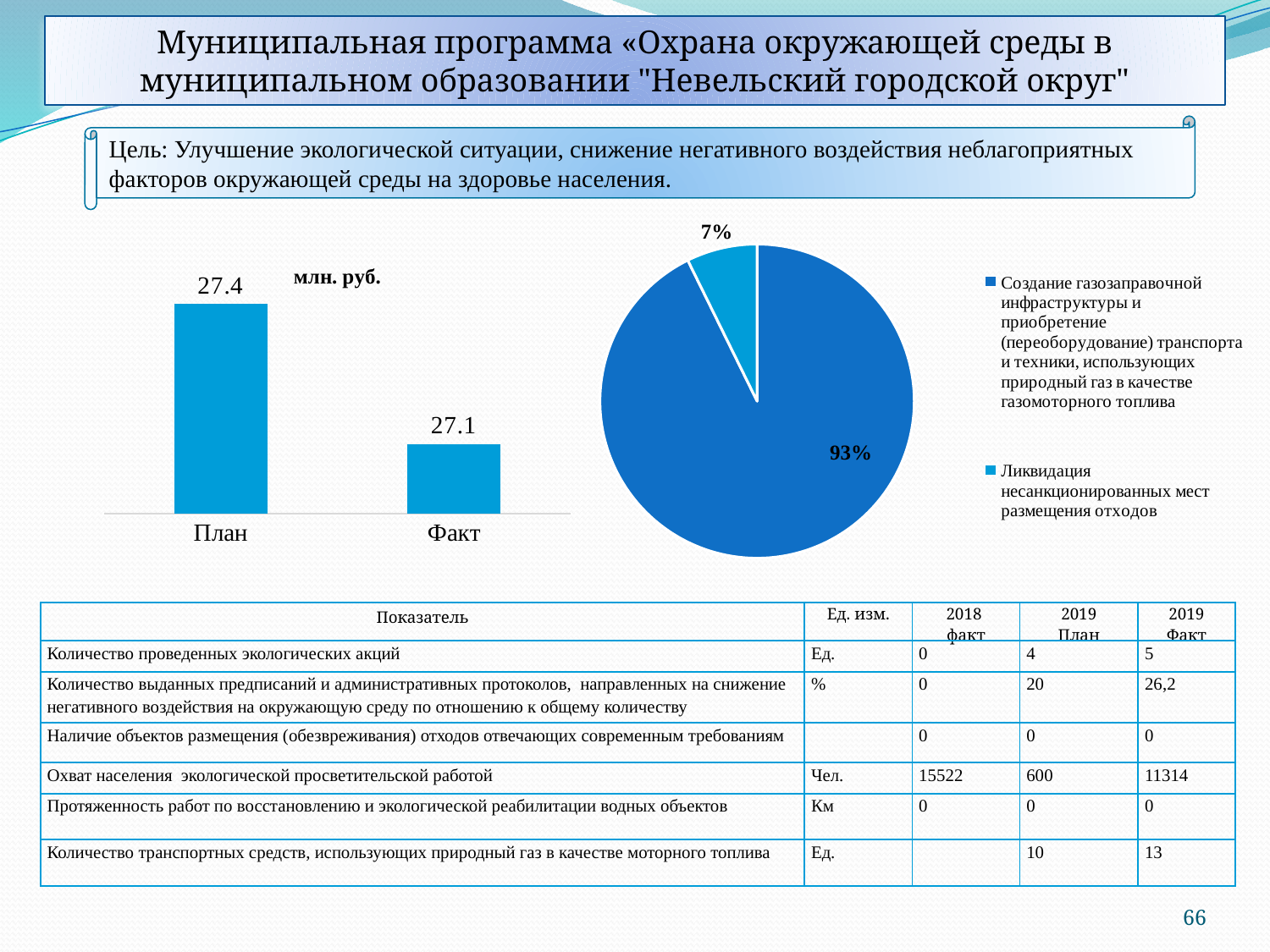

Муниципальная программа «Охрана окружающей среды в муниципальном образовании "Невельский городской округ"
Цель: Улучшение экологической ситуации, снижение негативного воздействия неблагоприятных факторов окружающей среды на здоровье населения.

### Chart

| Category | Продажи |
|---|---|
| Создание газозаправочной инфраструктуры и приобретение (переоборудование) транспорта и техники, использующих природный газ в качестве газомоторного топлива | 25106.9 |
| Ликвидация несанкционированных мест размещения отходов | 1969.7 |

### Chart: млн. руб.

| Category | Ряд 1 |
|---|---|
| План | 27.4 |
| Факт | 27.1 |
| Показатель | Ед. изм. | 2018 факт | 2019 План | 2019 Факт |
| --- | --- | --- | --- | --- |
| Количество проведенных экологических акций | Ед. | 0 | 4 | 5 |
| Количество выданных предписаний и административных протоколов, направленных на снижение негативного воздействия на окружающую среду по отношению к общему количеству | % | 0 | 20 | 26,2 |
| Наличие объектов размещения (обезвреживания) отходов отвечающих современным требованиям |  | 0 | 0 | 0 |
| Охват населения экологической просветительской работой | Чел. | 15522 | 600 | 11314 |
| Протяженность работ по восстановлению и экологической реабилитации водных объектов | Км | 0 | 0 | 0 |
| Количество транспортных средств, использующих природный газ в качестве моторного топлива | Ед. |  | 10 | 13 |
66